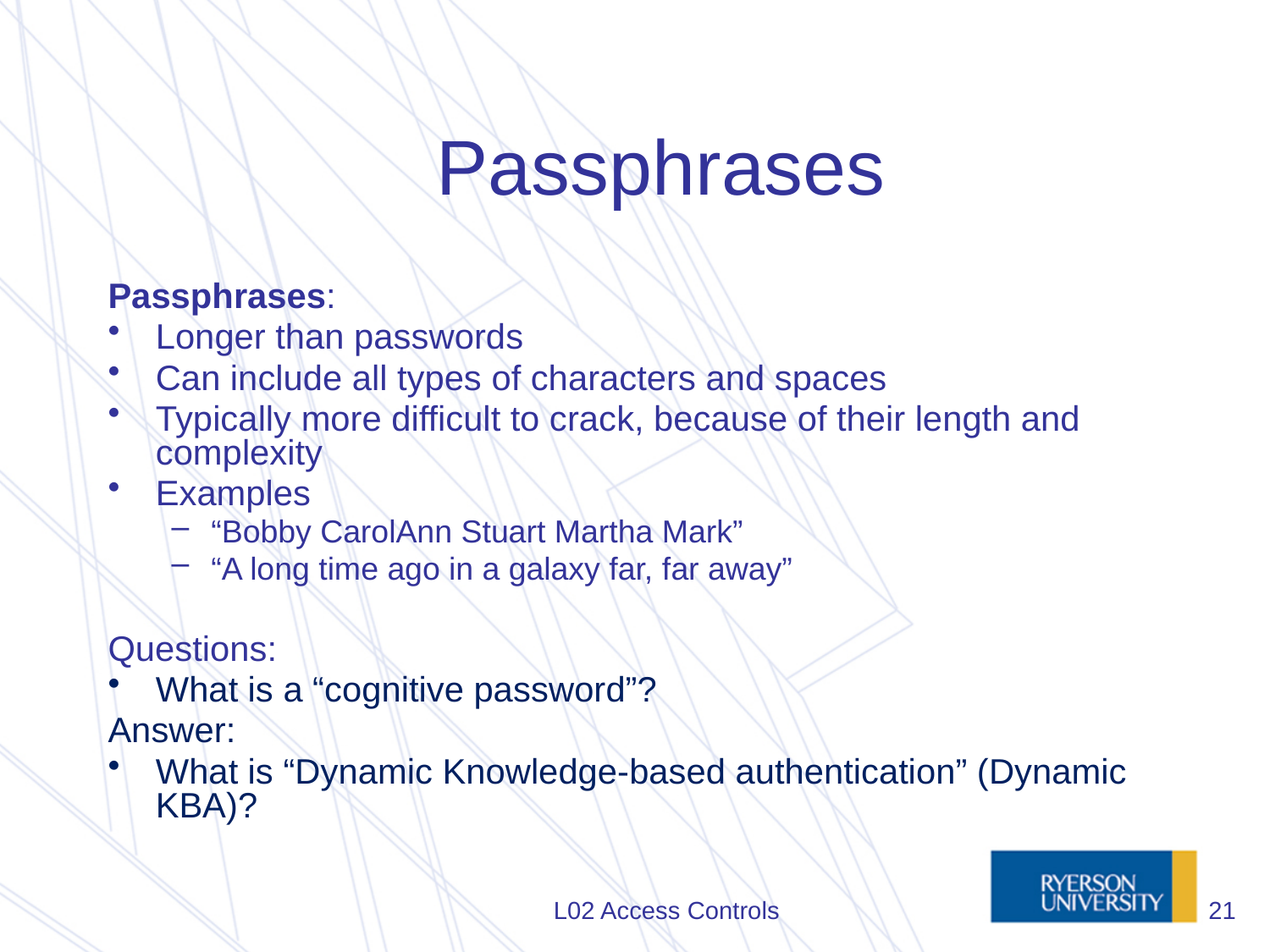

# Passphrases
Passphrases:
Longer than passwords
Can include all types of characters and spaces
Typically more difficult to crack, because of their length and complexity
Examples
“Bobby CarolAnn Stuart Martha Mark”
“A long time ago in a galaxy far, far away”

Questions:
What is a “cognitive password”?
Answer:
What is “Dynamic Knowledge-based authentication” (Dynamic KBA)?

L02 Access Controls
21